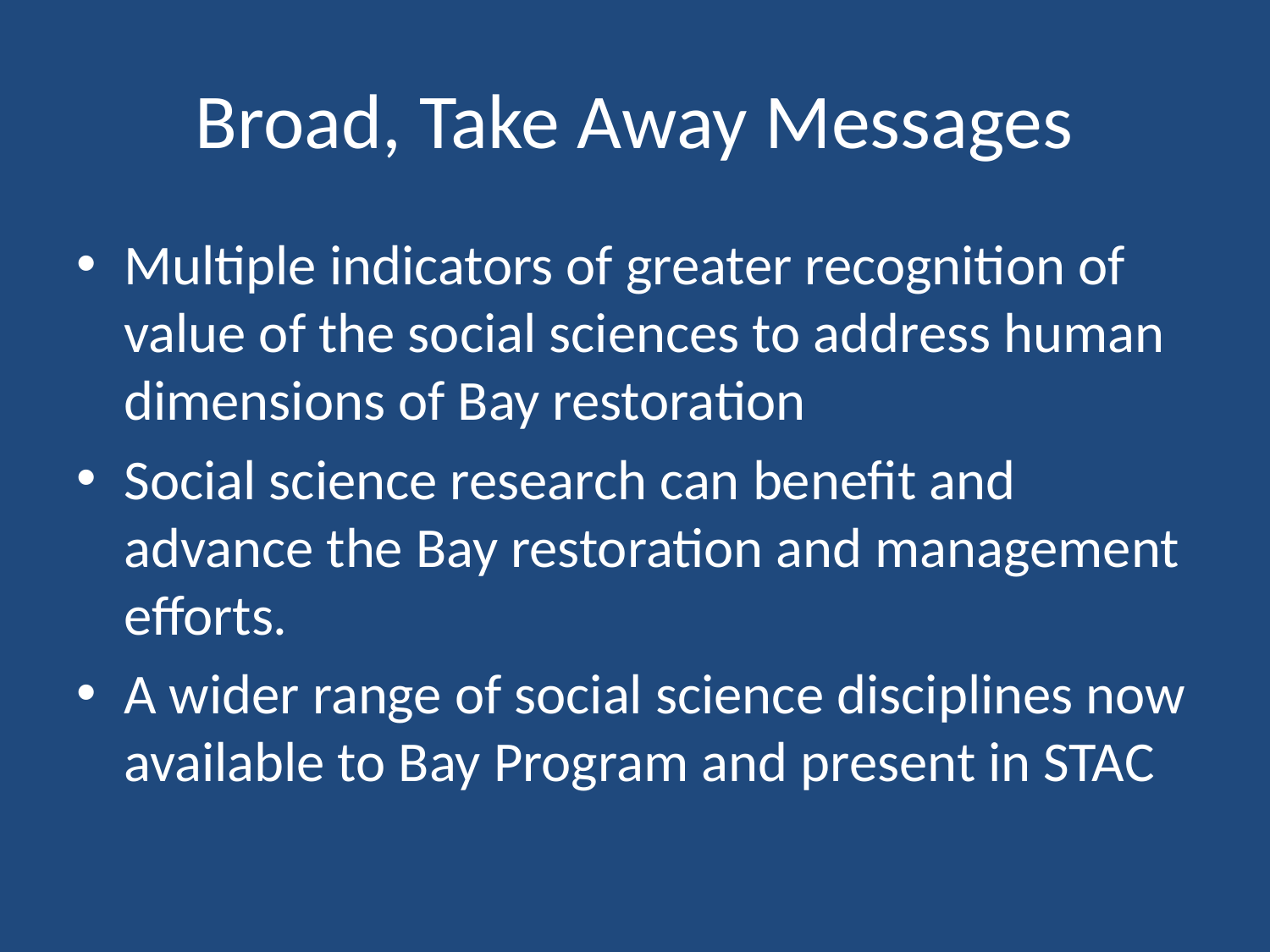

# Broad, Take Away Messages
Multiple indicators of greater recognition of value of the social sciences to address human dimensions of Bay restoration
Social science research can benefit and advance the Bay restoration and management efforts.
A wider range of social science disciplines now available to Bay Program and present in STAC